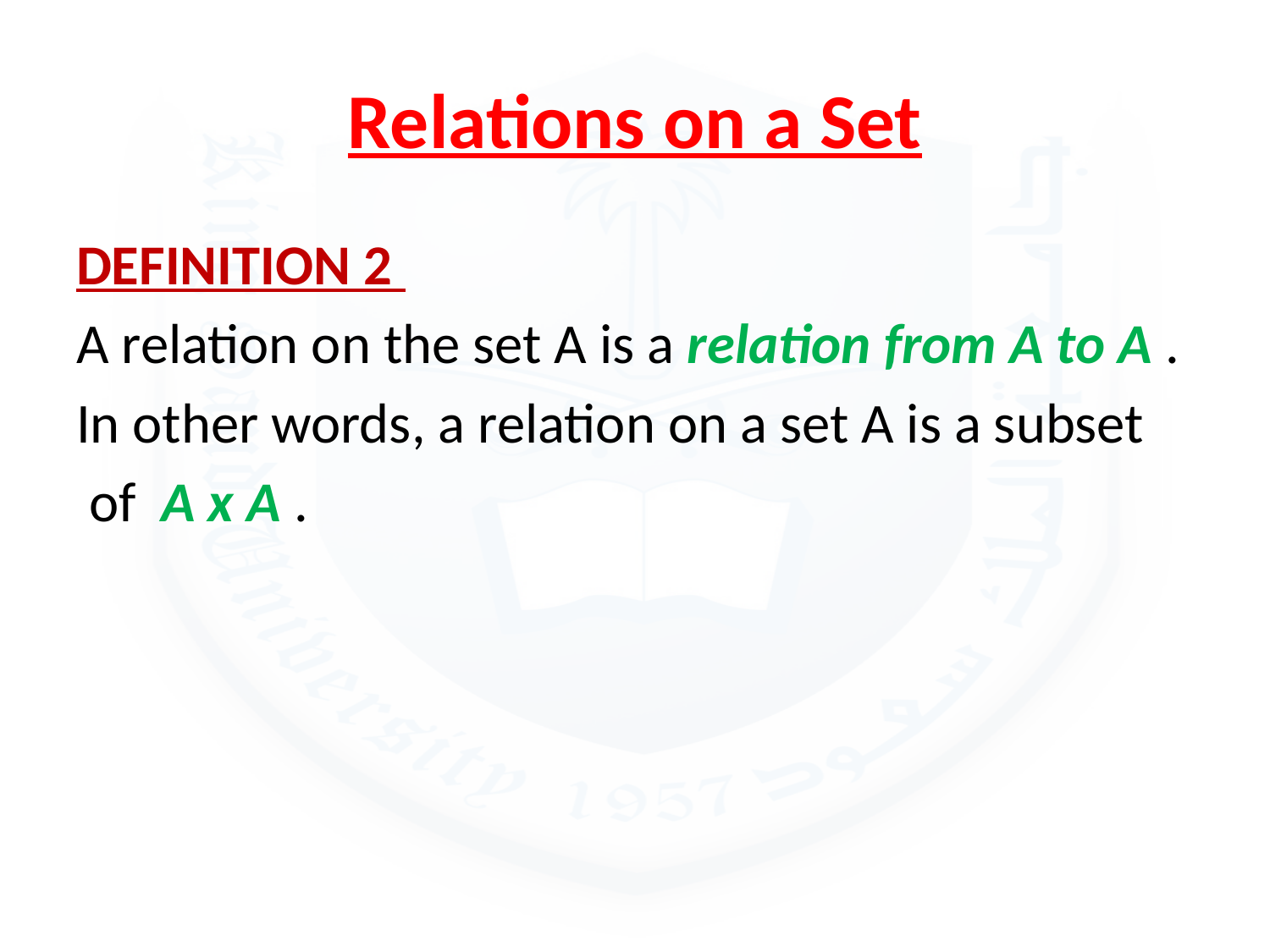

# Relations on a Set
DEFINITION 2
A relation on the set A is a relation from A to A .
In other words, a relation on a set A is a subset
 of  A x A .